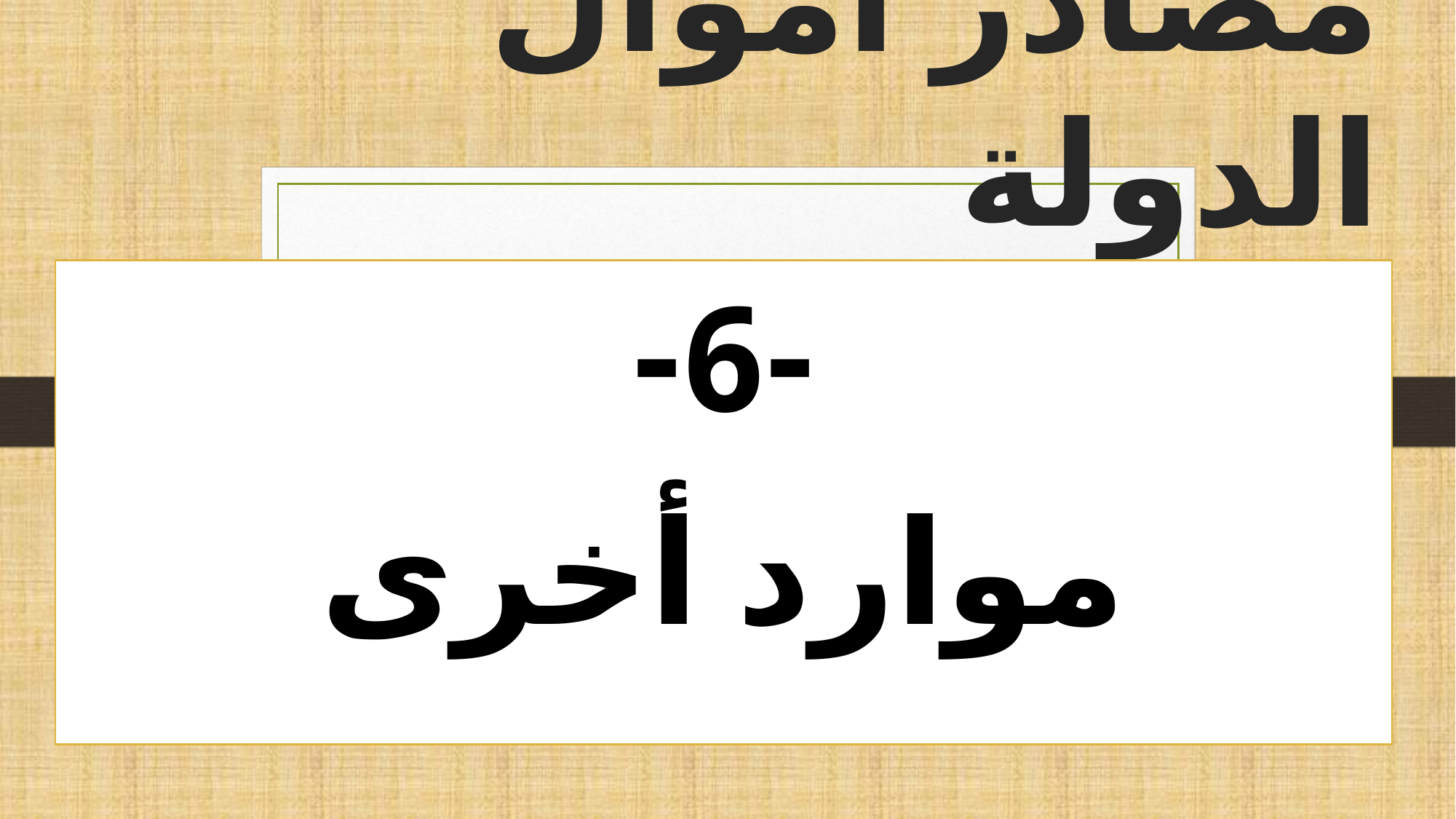

# مصادر أموال الدولة
-6-
موارد أخرى